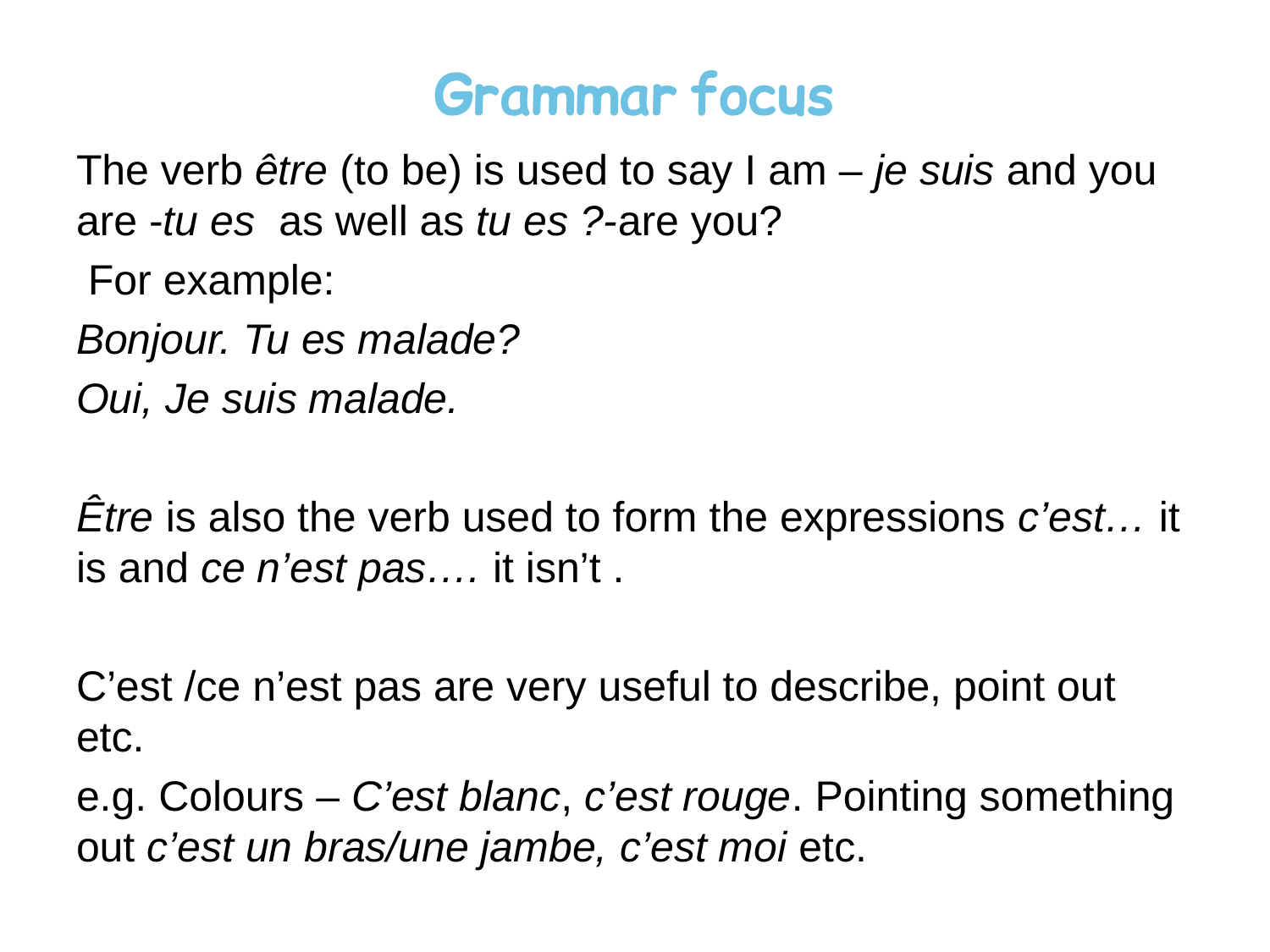

# Grammar focus
The verb être (to be) is used to say I am – je suis and you are -tu es  as well as tu es ?-are you?
 For example:
Bonjour. Tu es malade?
Oui, Je suis malade.

Être is also the verb used to form the expressions c’est… it is and ce n’est pas…. it isn’t .

C’est /ce n’est pas are very useful to describe, point out etc.
e.g. Colours – C’est blanc, c’est rouge. Pointing something out c’est un bras/une jambe, c’est moi etc.